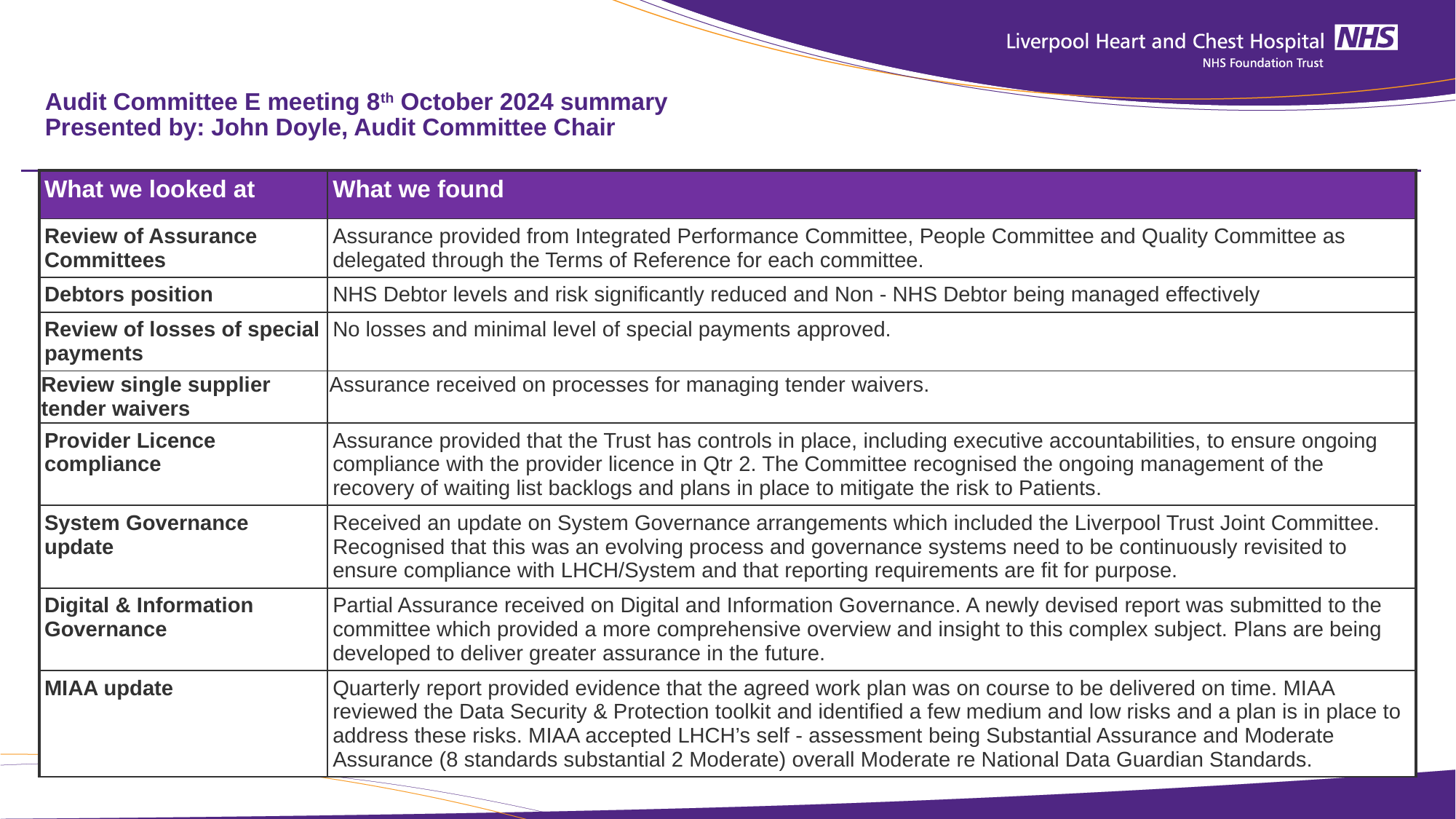

Audit Committee E meeting 8th October 2024 summary
Presented by: John Doyle, Audit Committee Chair
| What we looked at | What we found |
| --- | --- |
| Review of Assurance Committees | Assurance provided from Integrated Performance Committee, People Committee and Quality Committee as delegated through the Terms of Reference for each committee. |
| Debtors position | NHS Debtor levels and risk significantly reduced and Non - NHS Debtor being managed effectively |
| Review of losses of special payments | No losses and minimal level of special payments approved. |
| Review single supplier tender waivers | Assurance received on processes for managing tender waivers. |
| Provider Licence compliance | Assurance provided that the Trust has controls in place, including executive accountabilities, to ensure ongoing compliance with the provider licence in Qtr 2. The Committee recognised the ongoing management of the recovery of waiting list backlogs and plans in place to mitigate the risk to Patients. |
| System Governance update | Received an update on System Governance arrangements which included the Liverpool Trust Joint Committee. Recognised that this was an evolving process and governance systems need to be continuously revisited to ensure compliance with LHCH/System and that reporting requirements are fit for purpose. |
| Digital & Information Governance | Partial Assurance received on Digital and Information Governance. A newly devised report was submitted to the committee which provided a more comprehensive overview and insight to this complex subject. Plans are being developed to deliver greater assurance in the future. |
| MIAA update | Quarterly report provided evidence that the agreed work plan was on course to be delivered on time. MIAA reviewed the Data Security & Protection toolkit and identified a few medium and low risks and a plan is in place to address these risks. MIAA accepted LHCH’s self - assessment being Substantial Assurance and Moderate Assurance (8 standards substantial 2 Moderate) overall Moderate re National Data Guardian Standards. |